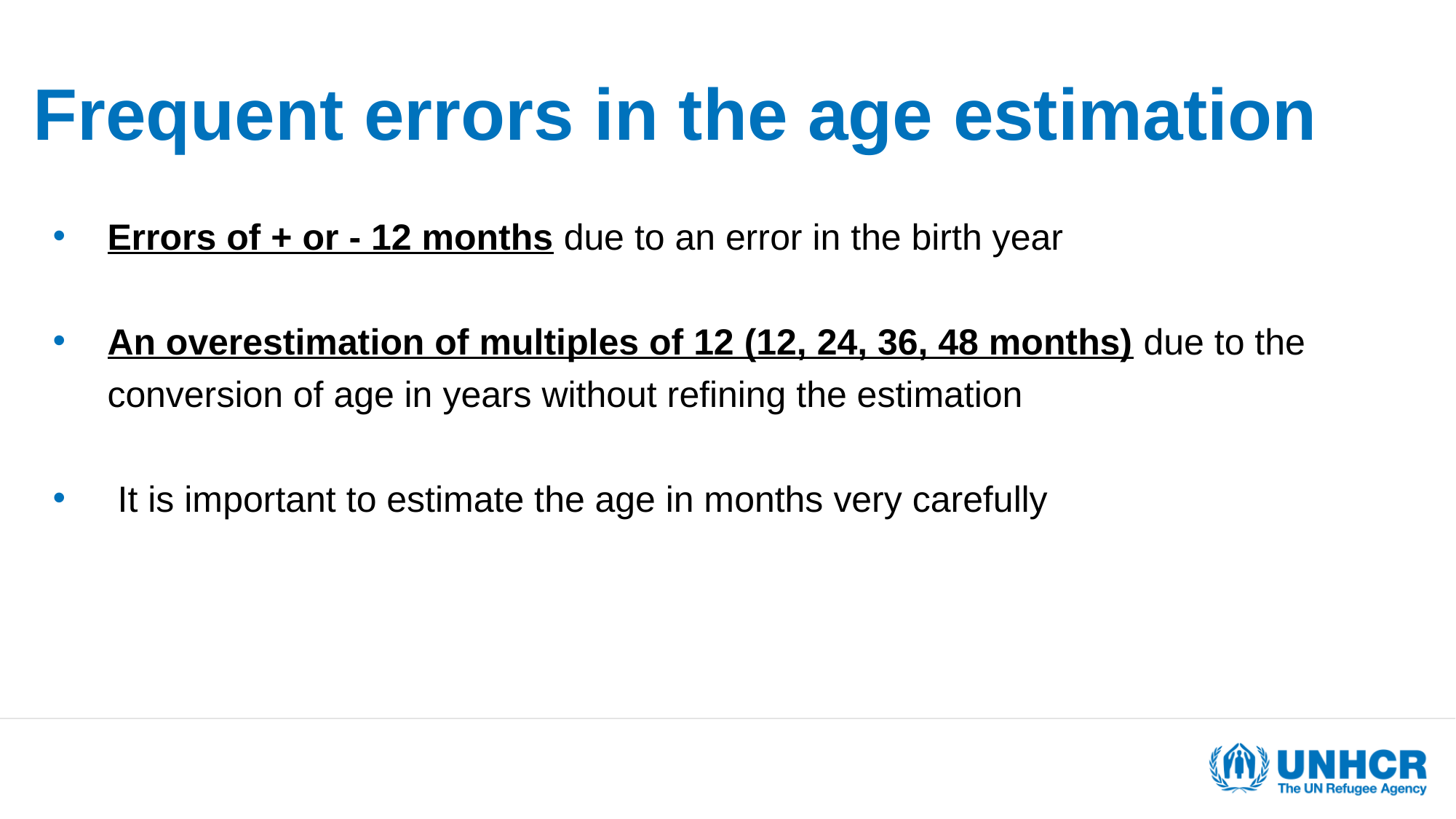

# Frequent errors in the age estimation
Errors of + or - 12 months due to an error in the birth year

An overestimation of multiples of 12 (12, 24, 36, 48 months) due to the conversion of age in years without refining the estimation

 It is important to estimate the age in months very carefully